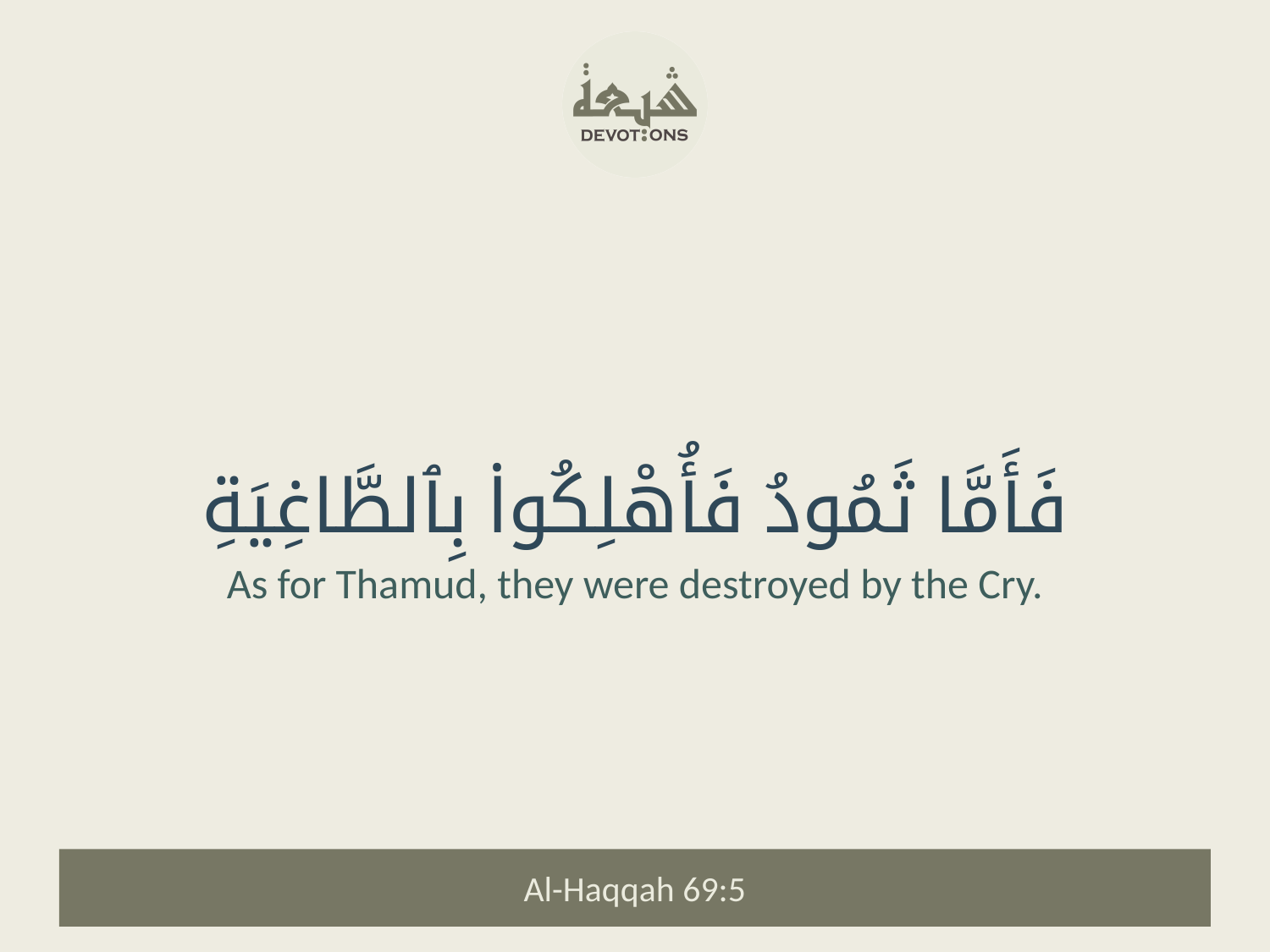

فَأَمَّا ثَمُودُ فَأُهْلِكُوا۟ بِٱلطَّاغِيَةِ
As for Thamud, they were destroyed by the Cry.
Al-Haqqah 69:5